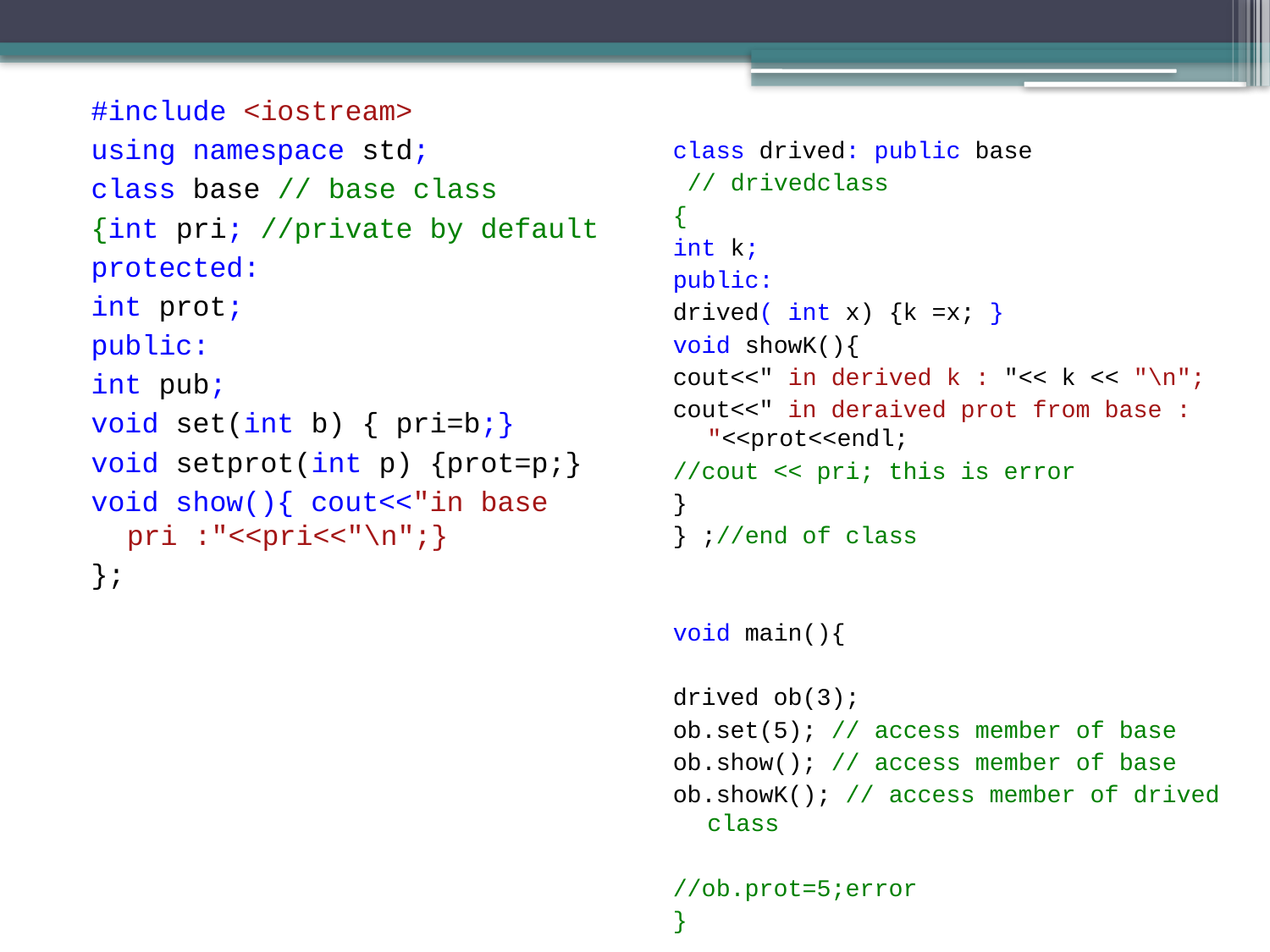

#include <iostream>
using namespace std;
class base // base class
{int pri; //private by default
protected:
int prot;
public:
int pub;
void set(int b) { pri=b;}
void setprot(int p) {prot=p;}
void show(){ cout<<"in base pri :"<<pri<<"\n";}
};

class drived: public base
 // drivedclass
{
int k;
public:
drived( int x) {k =x; }
void showK(){
cout<<" in derived k : "<< k << "\n";
cout<<" in deraived prot from base : "<<prot<<endl;
//cout << pri; this is error
}
} ;//end of class

void main(){

drived ob(3);
ob.set(5); // access member of base
ob.show(); // access member of base
ob.showK(); // access member of drived class

//ob.prot=5;error
}